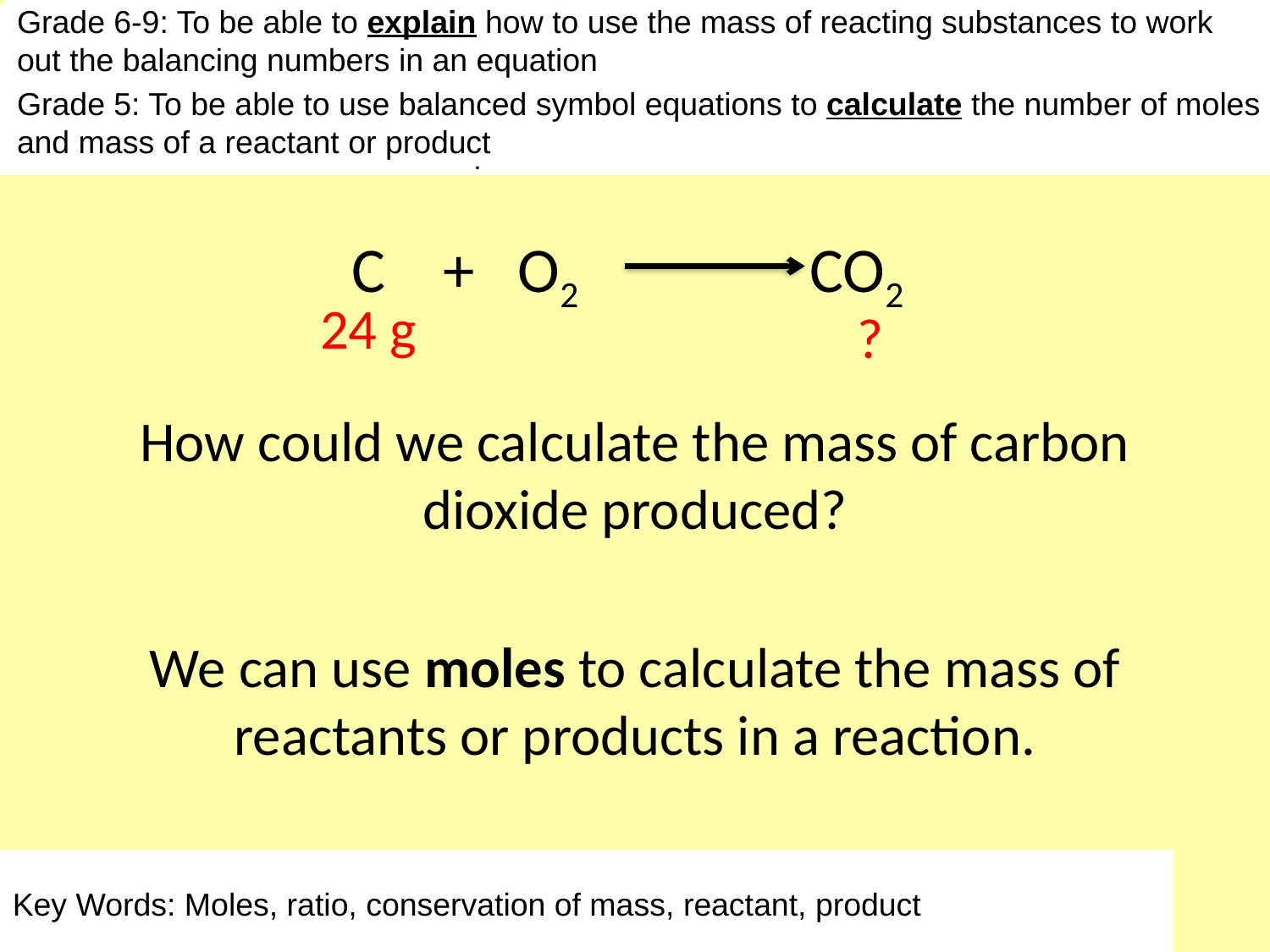

Grade 6-9: To be able to explain how to use the mass of reacting substances to work out the balancing numbers in an equation
Grade 5: To be able to use balanced symbol equations to calculate the number of moles and mass of a reactant or product
Aspire: To be able to explain how to use the mass of reacting substances to work out the balancing numbers in an equation
Challenge: To be able to use balanced symbol equations to calculate the number of moles and mass of a reactant or product
#
C    +   O2                            CO2

How could we calculate the mass of carbon dioxide produced?

We can use moles to calculate the mass of reactants or products in a reaction.
 24 g
?
Key Words: Moles, ratio, conservation of mass, reactant, product